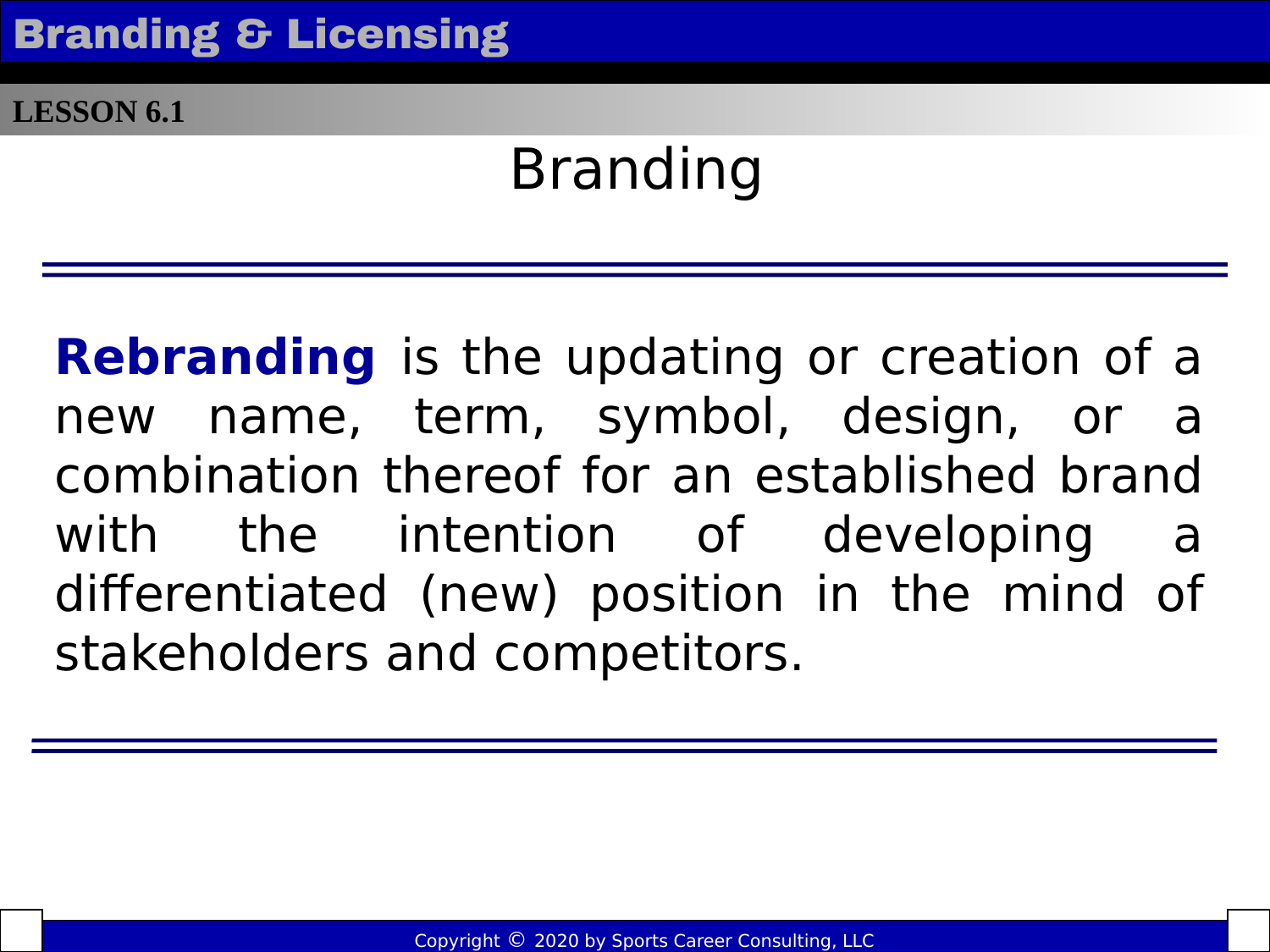

Branding & Licensing
LESSON 6.1
Branding

Rebranding is the updating or creation of a new name, term, symbol, design, or a combination thereof for an established brand with the intention of developing a differentiated (new) position in the mind of stakeholders and competitors.

Copyright © 2020 by Sports Career Consulting, LLC